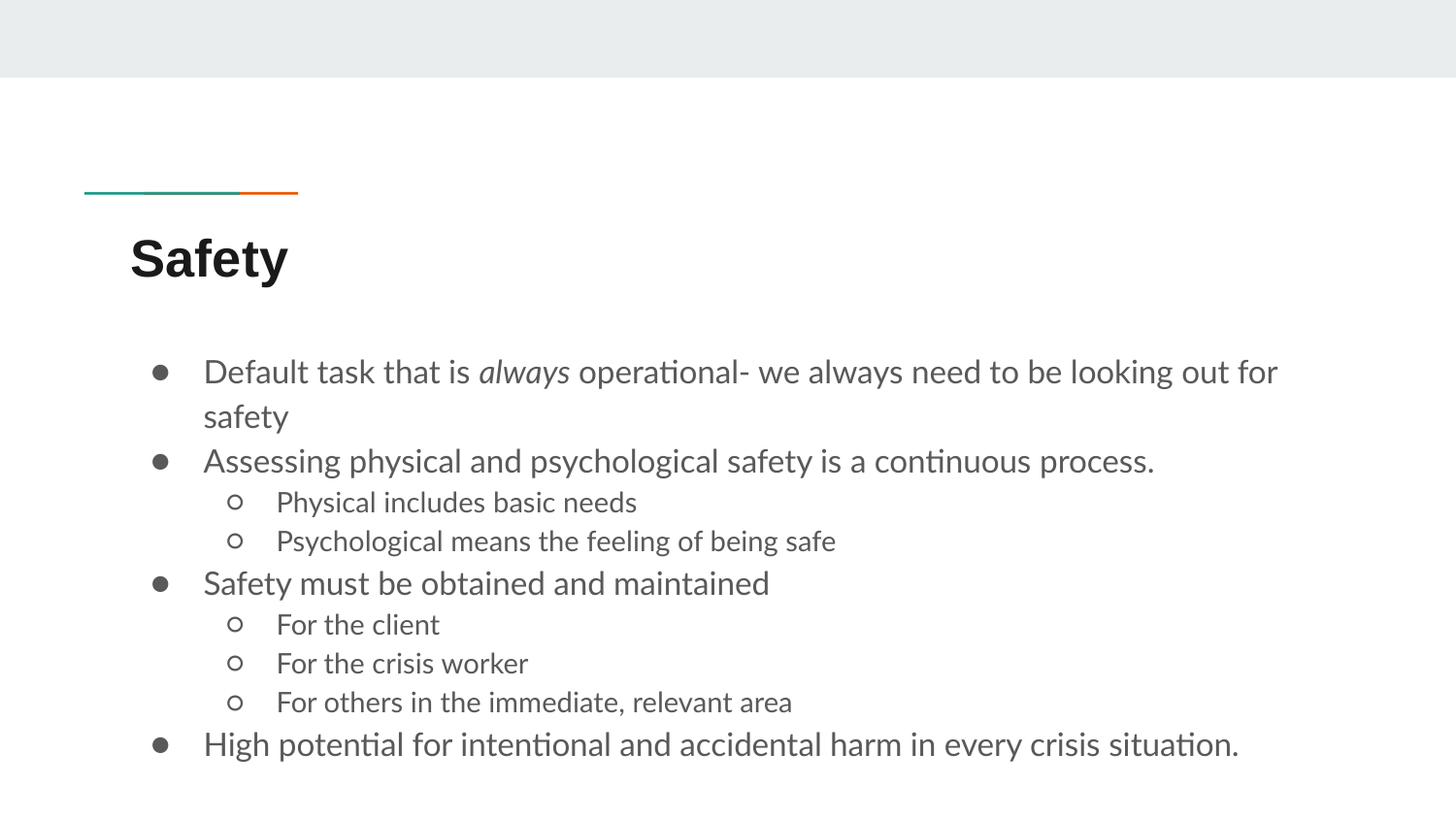

# Safety
Default task that is always operational- we always need to be looking out for safety
Assessing physical and psychological safety is a continuous process.
Physical includes basic needs
Psychological means the feeling of being safe
Safety must be obtained and maintained
For the client
For the crisis worker
For others in the immediate, relevant area
High potential for intentional and accidental harm in every crisis situation.